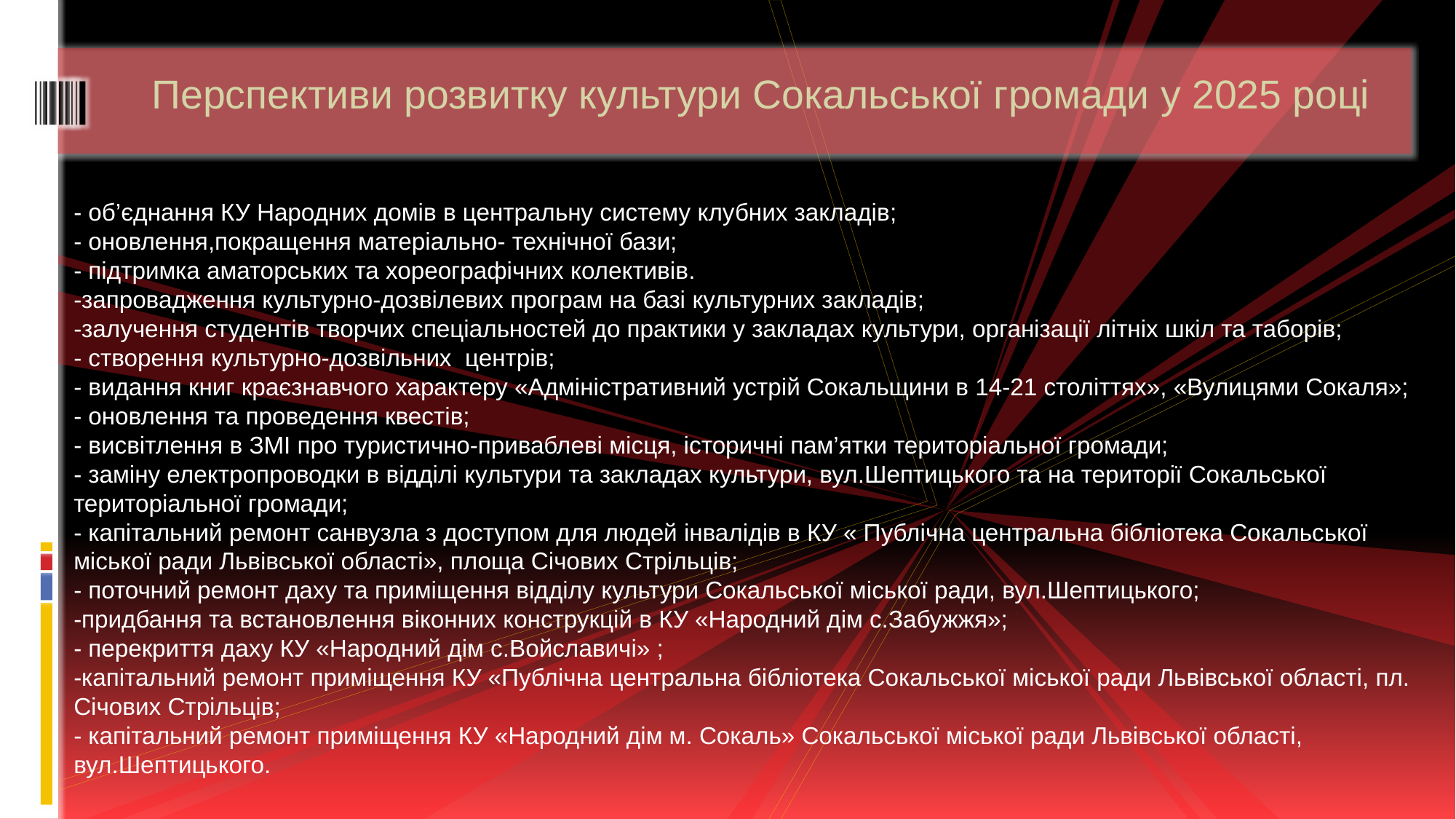

# Перспективи розвитку культури Сокальської громади у 2025 році
- об’єднання КУ Народних домів в центральну систему клубних закладів;
- оновлення,покращення матеріально- технічної бази;
- підтримка аматорських та хореографічних колективів.
-запровадження культурно-дозвілевих програм на базі культурних закладів;
-залучення студентів творчих спеціальностей до практики у закладах культури, організації літніх шкіл та таборів;
- створення культурно-дозвільних  центрів;
- видання книг краєзнавчого характеру «Адміністративний устрій Сокальщини в 14-21 століттях», «Вулицями Сокаля»;
- оновлення та проведення квестів;
- висвітлення в ЗМІ про туристично-приваблеві місця, історичні пам’ятки територіальної громади;
- заміну електропроводки в відділі культури та закладах культури, вул.Шептицького та на території Сокальської територіальної громади;
- капітальний ремонт санвузла з доступом для людей інвалідів в КУ « Публічна центральна бібліотека Сокальської міської ради Львівської області», площа Січових Стрільців;
- поточний ремонт даху та приміщення відділу культури Сокальської міської ради, вул.Шептицького;
-придбання та встановлення віконних конструкцій в КУ «Народний дім с.Забужжя»;
- перекриття даху КУ «Народний дім с.Войславичі» ;
-капітальний ремонт приміщення КУ «Публічна центральна бібліотека Сокальської міської ради Львівської області, пл. Січових Стрільців;
- капітальний ремонт приміщення КУ «Народний дім м. Сокаль» Сокальської міської ради Львівської області, вул.Шептицького.